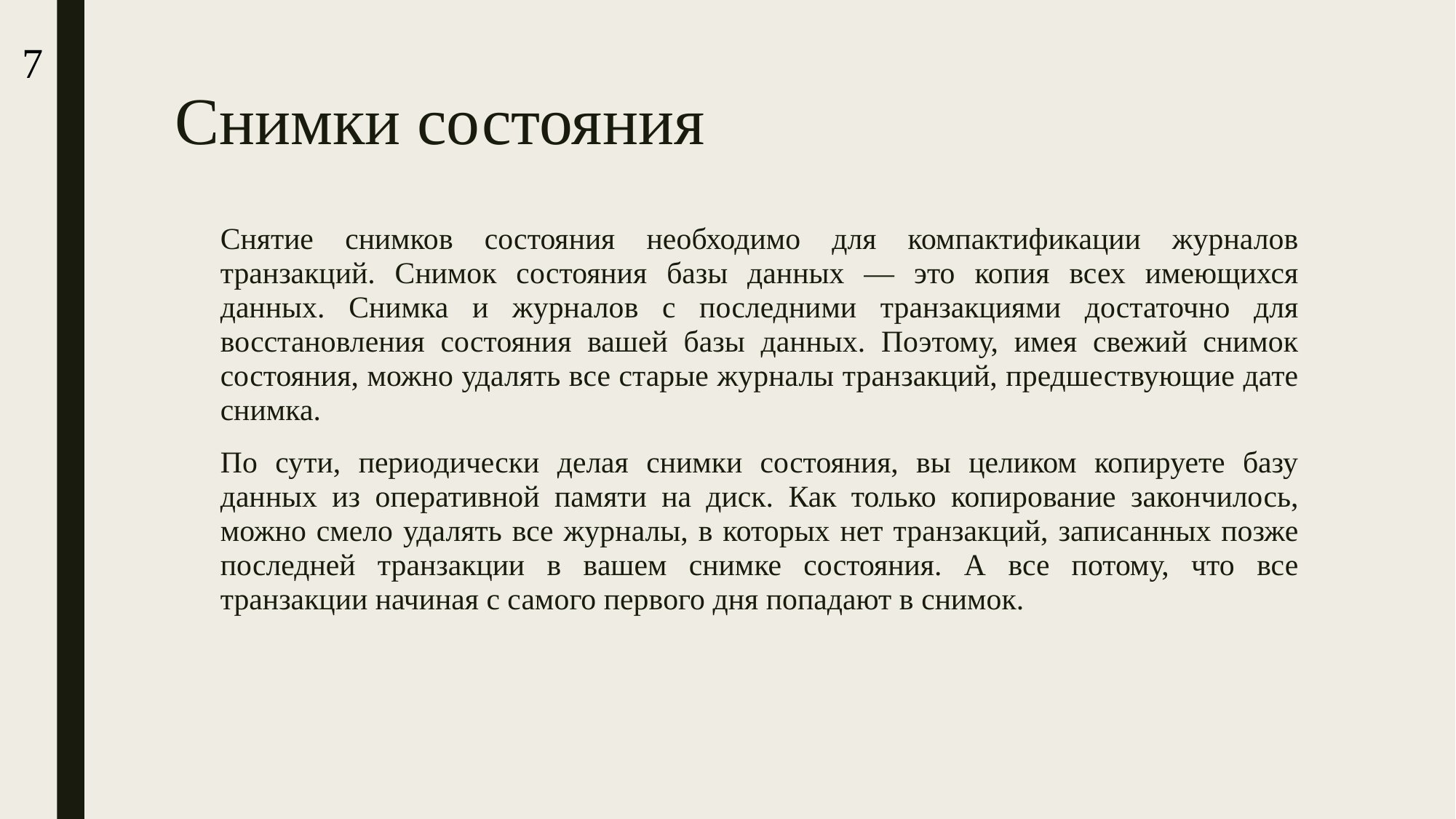

7
# Снимки состояния
Снятие снимков состояния необходимо для компактификации журналов транзакций. Снимок состояния базы данных — это копия всех имеющихся данных. Снимка и журналов с последними транзакциями достаточно для восстановления состояния вашей базы данных. Поэтому, имея свежий снимок состояния, можно удалять все старые журналы транзакций, предшествующие дате снимка.
По сути, периодически делая снимки состояния, вы целиком копируете базу данных из оперативной памяти на диск. Как только копирование закончилось, можно смело удалять все журналы, в которых нет транзакций, записанных позже последней транзакции в вашем снимке состояния. А все потому, что все транзакции начиная с самого первого дня попадают в снимок.